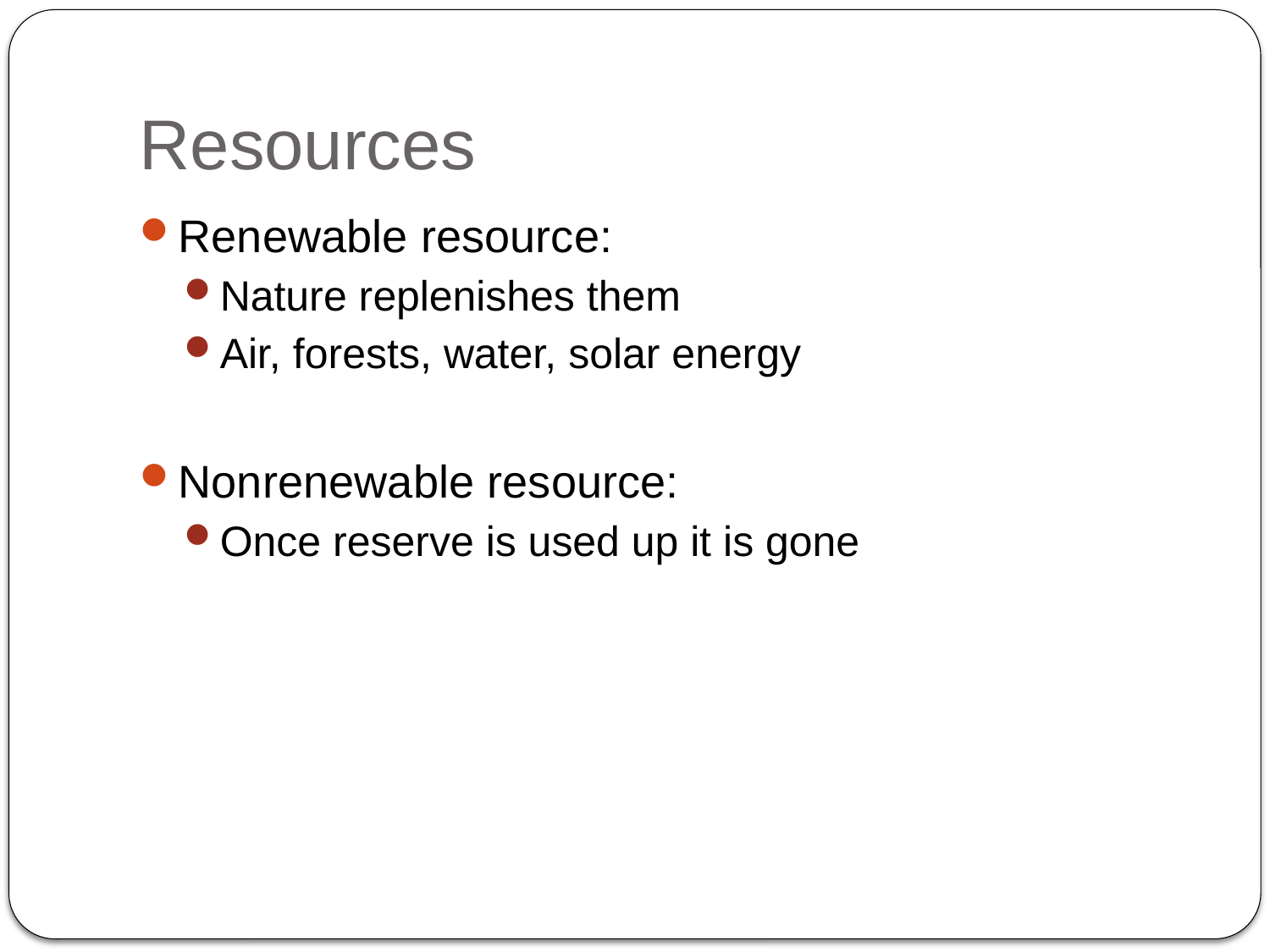

# Resources
Renewable resource:
Nature replenishes them
Air, forests, water, solar energy

Nonrenewable resource:
Once reserve is used up it is gone